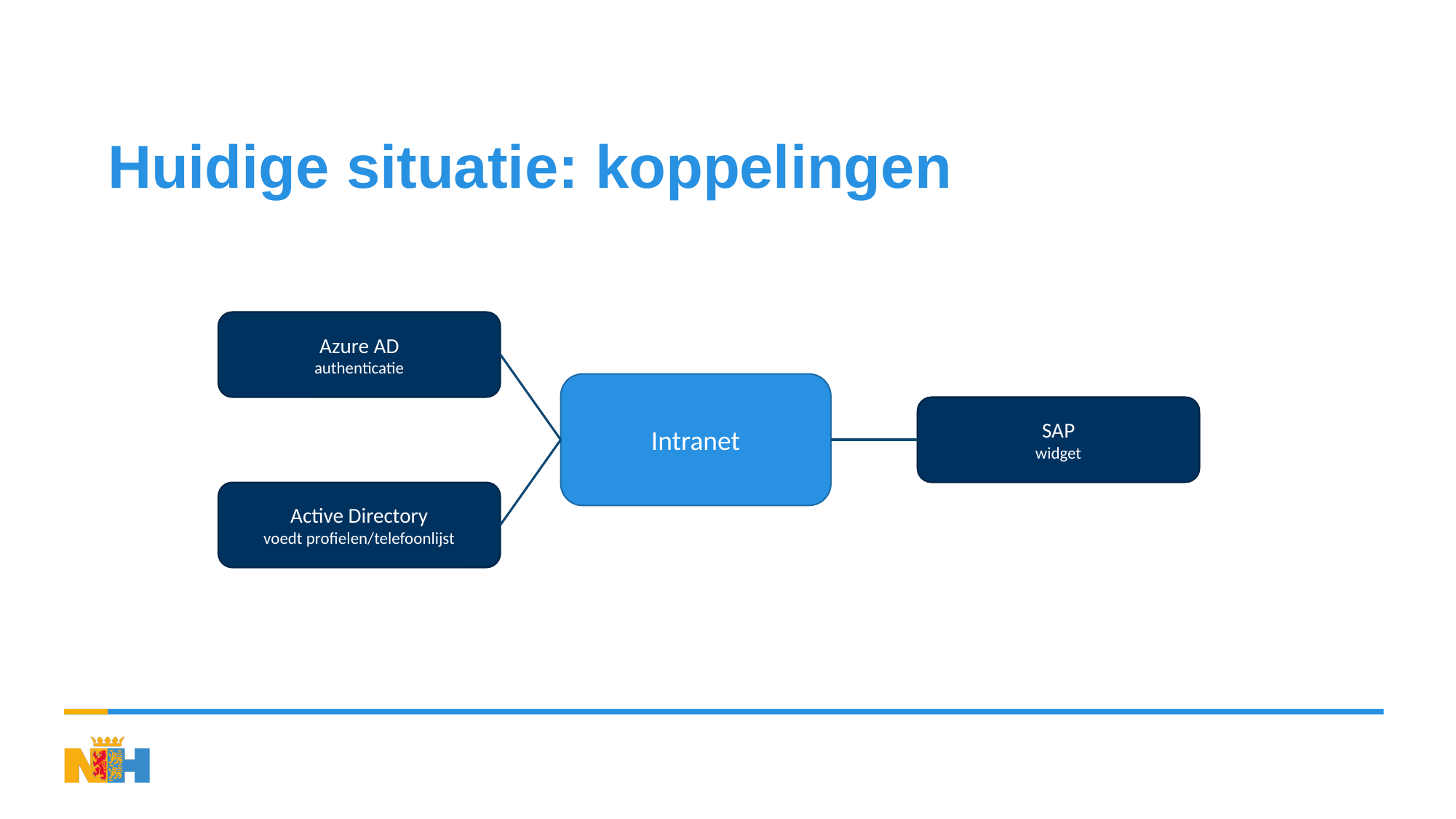

# Huidige situatie: koppelingen
Azure AD
authenticatie
Intranet
SAP
widget
Active Directory
voedt profielen/telefoonlijst